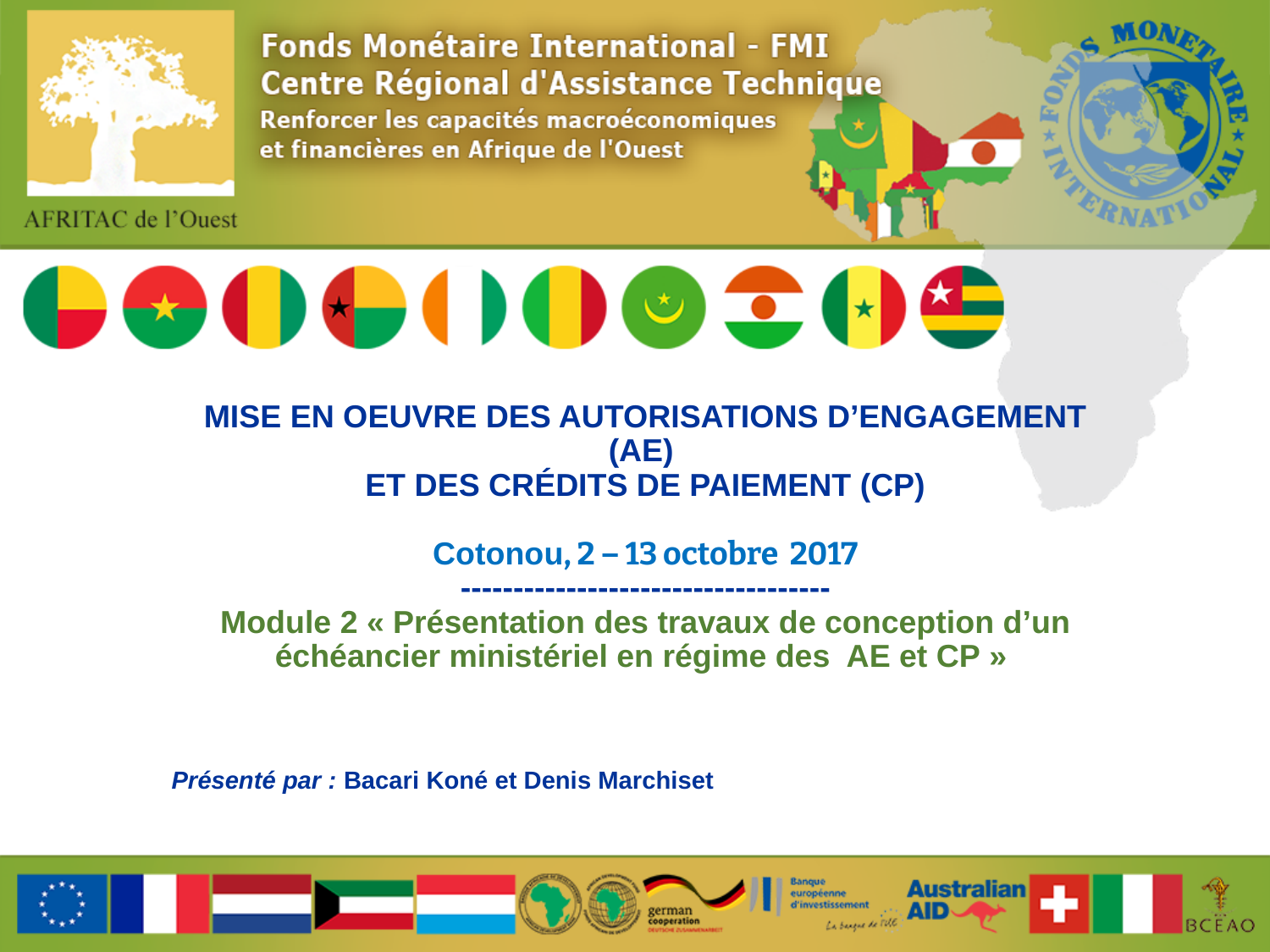

# MISE EN OEUVRE DES AUTORISATIONS D’ENGAGEMENT (AE) ET DES CRÉDITS DE PAIEMENT (CP) Cotonou, 2 – 13 octobre  2017 ----------------------------------- Module 2 « Présentation des travaux de conception d’un échéancier ministériel en régime des  AE et CP »
Présenté par : Bacari Koné et Denis Marchiset